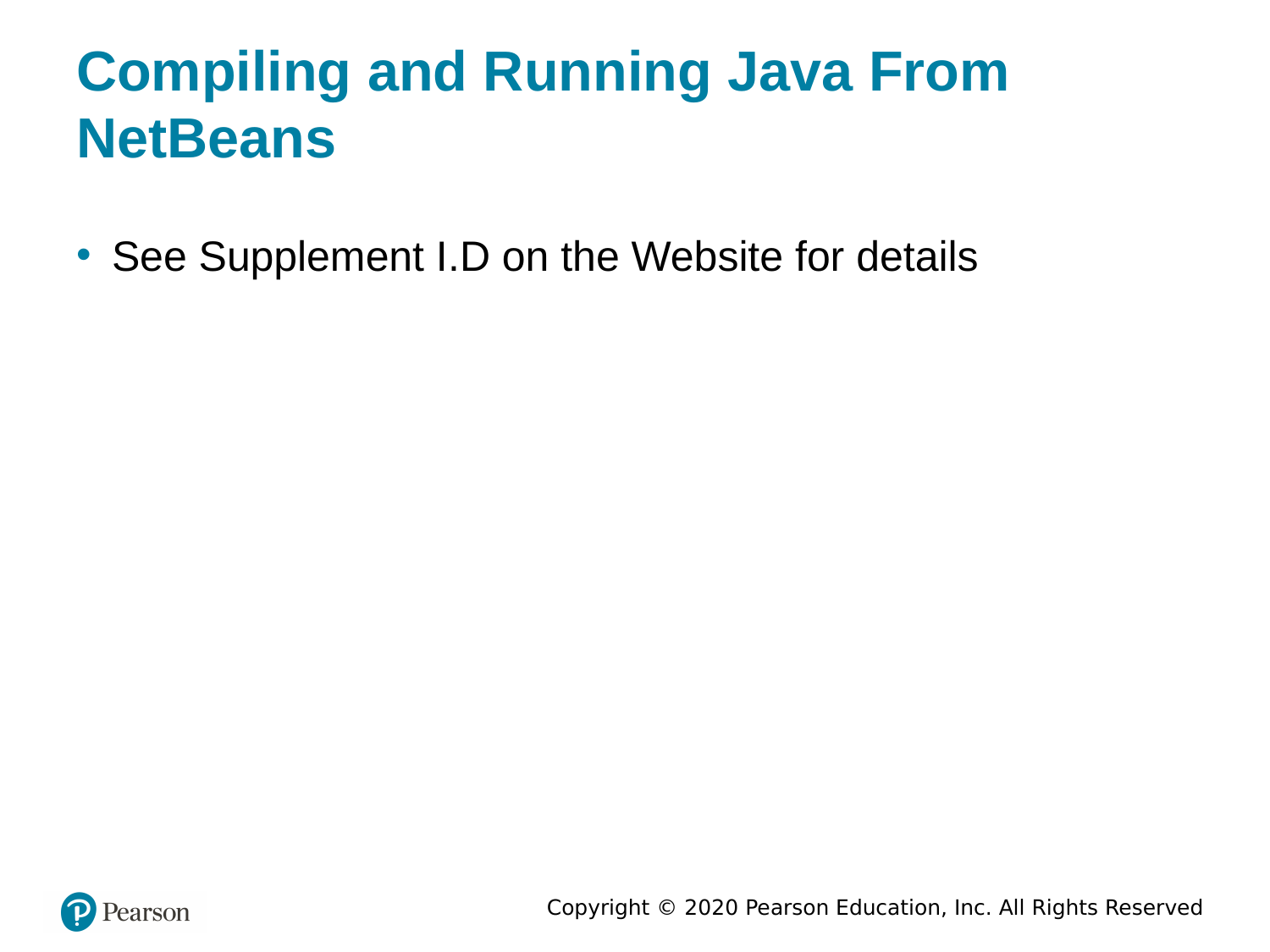

# Compiling and Running Java From NetBeans
See Supplement I.D on the Website for details